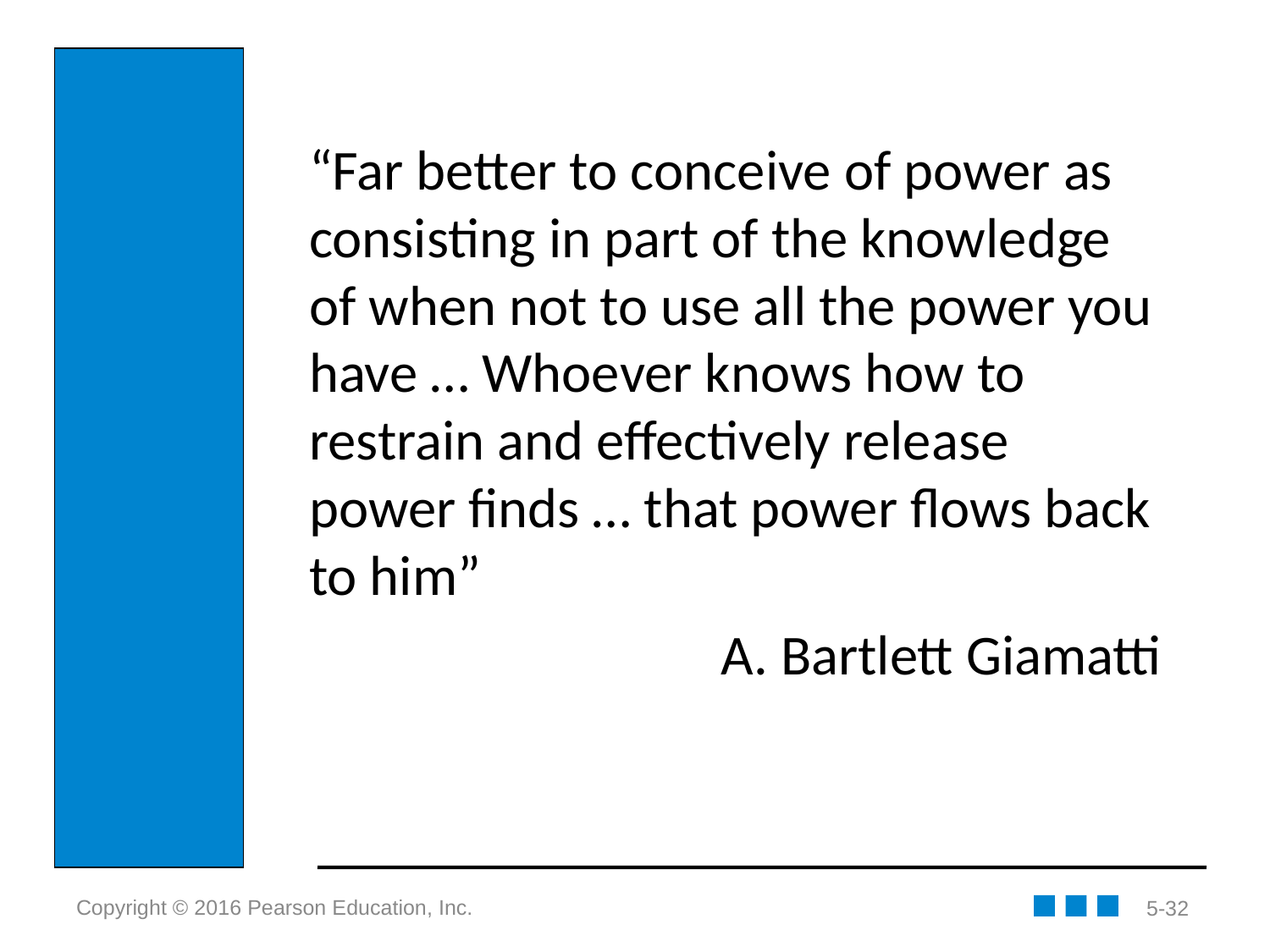

“Far better to conceive of power as consisting in part of the knowledge of when not to use all the power you have … Whoever knows how to restrain and effectively release power finds … that power flows back to him”
A. Bartlett Giamatti

5-32
Copyright © 2016 Pearson Education, Inc.